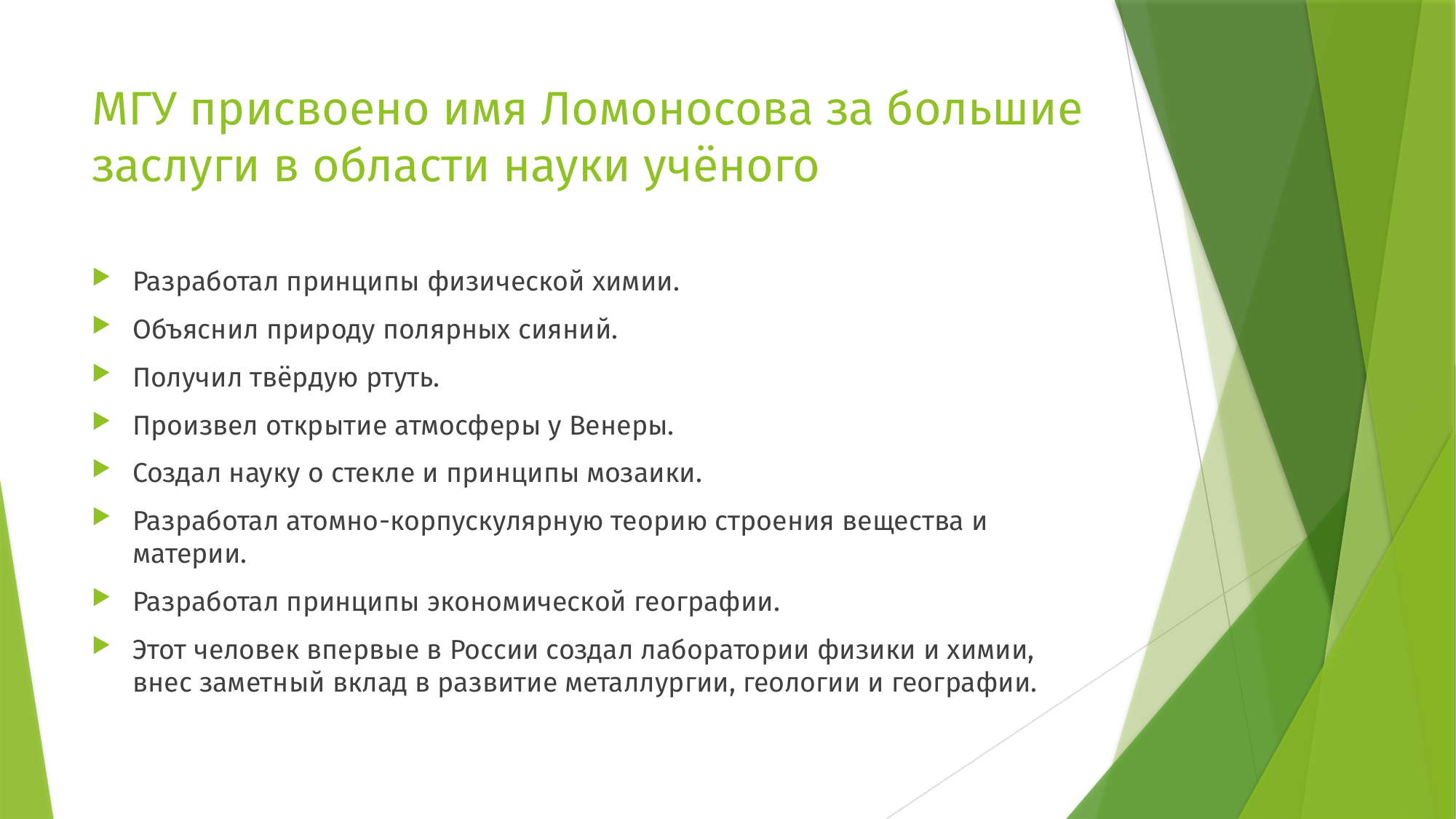

# МГУ присвоено имя Ломоносова за большие заслуги в области науки учёного
Разработал принципы физической химии.
Объяснил природу полярных сияний.
Получил твёрдую ртуть.
Произвел открытие атмосферы у Венеры.
Создал науку о стекле и принципы мозаики.
Разработал атомно-корпускулярную теорию строения вещества и материи.
Разработал принципы экономической географии.
Этот человек впервые в России создал лаборатории физики и химии, внес заметный вклад в развитие металлургии, геологии и географии.